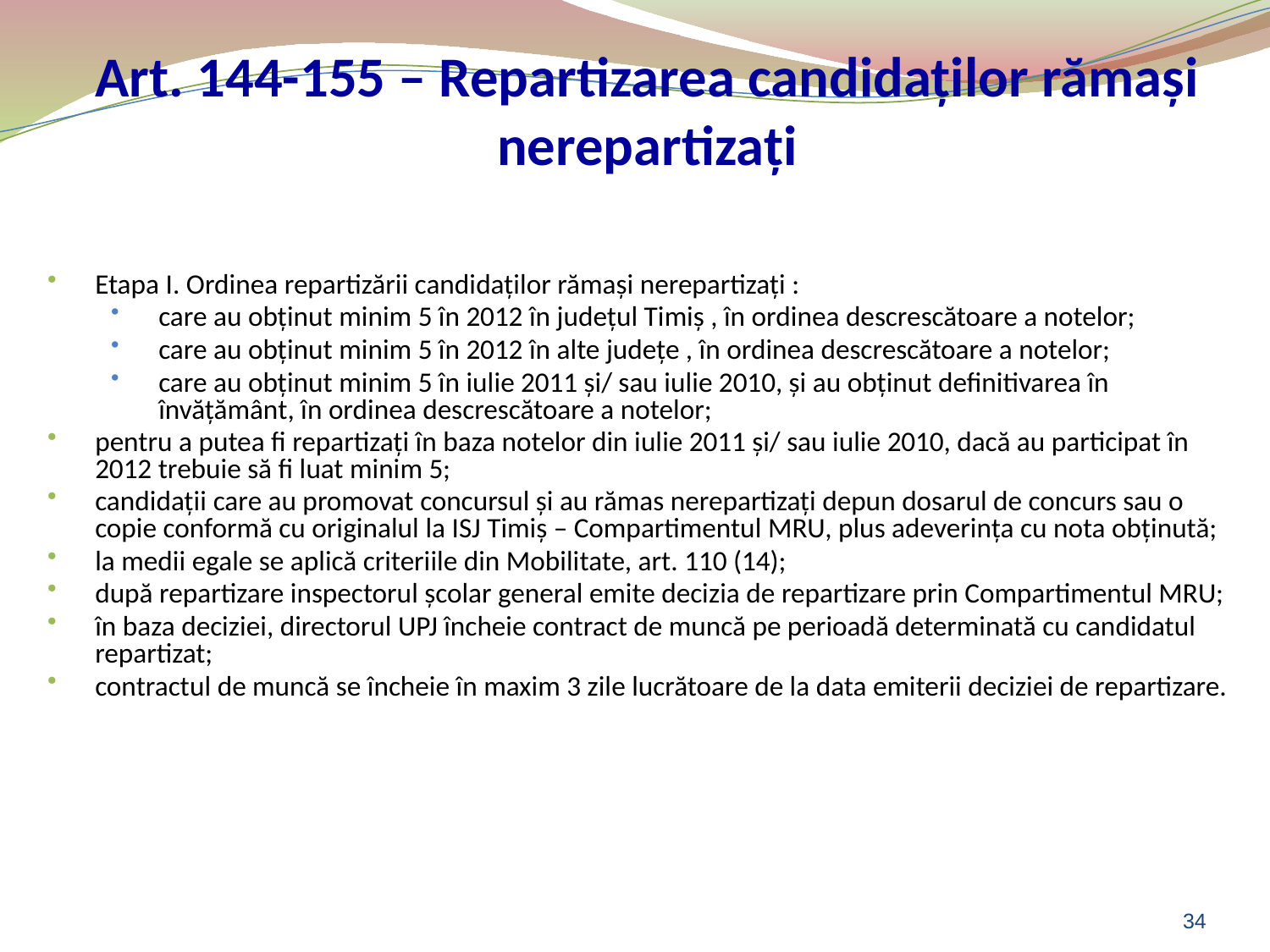

# Art. 144-155 – Repartizarea candidaţilor rămaşi nerepartizaţi
Etapa I. Ordinea repartizării candidaţilor rămaşi nerepartizaţi :
care au obţinut minim 5 în 2012 în judeţul Timiş , în ordinea descrescătoare a notelor;
care au obţinut minim 5 în 2012 în alte judeţe , în ordinea descrescătoare a notelor;
care au obţinut minim 5 în iulie 2011 şi/ sau iulie 2010, şi au obţinut definitivarea în învăţământ, în ordinea descrescătoare a notelor;
pentru a putea fi repartizaţi în baza notelor din iulie 2011 şi/ sau iulie 2010, dacă au participat în 2012 trebuie să fi luat minim 5;
candidaţii care au promovat concursul şi au rămas nerepartizaţi depun dosarul de concurs sau o copie conformă cu originalul la ISJ Timiş – Compartimentul MRU, plus adeverinţa cu nota obţinută;
la medii egale se aplică criteriile din Mobilitate, art. 110 (14);
după repartizare inspectorul şcolar general emite decizia de repartizare prin Compartimentul MRU;
în baza deciziei, directorul UPJ încheie contract de muncă pe perioadă determinată cu candidatul repartizat;
contractul de muncă se încheie în maxim 3 zile lucrătoare de la data emiterii deciziei de repartizare.

34